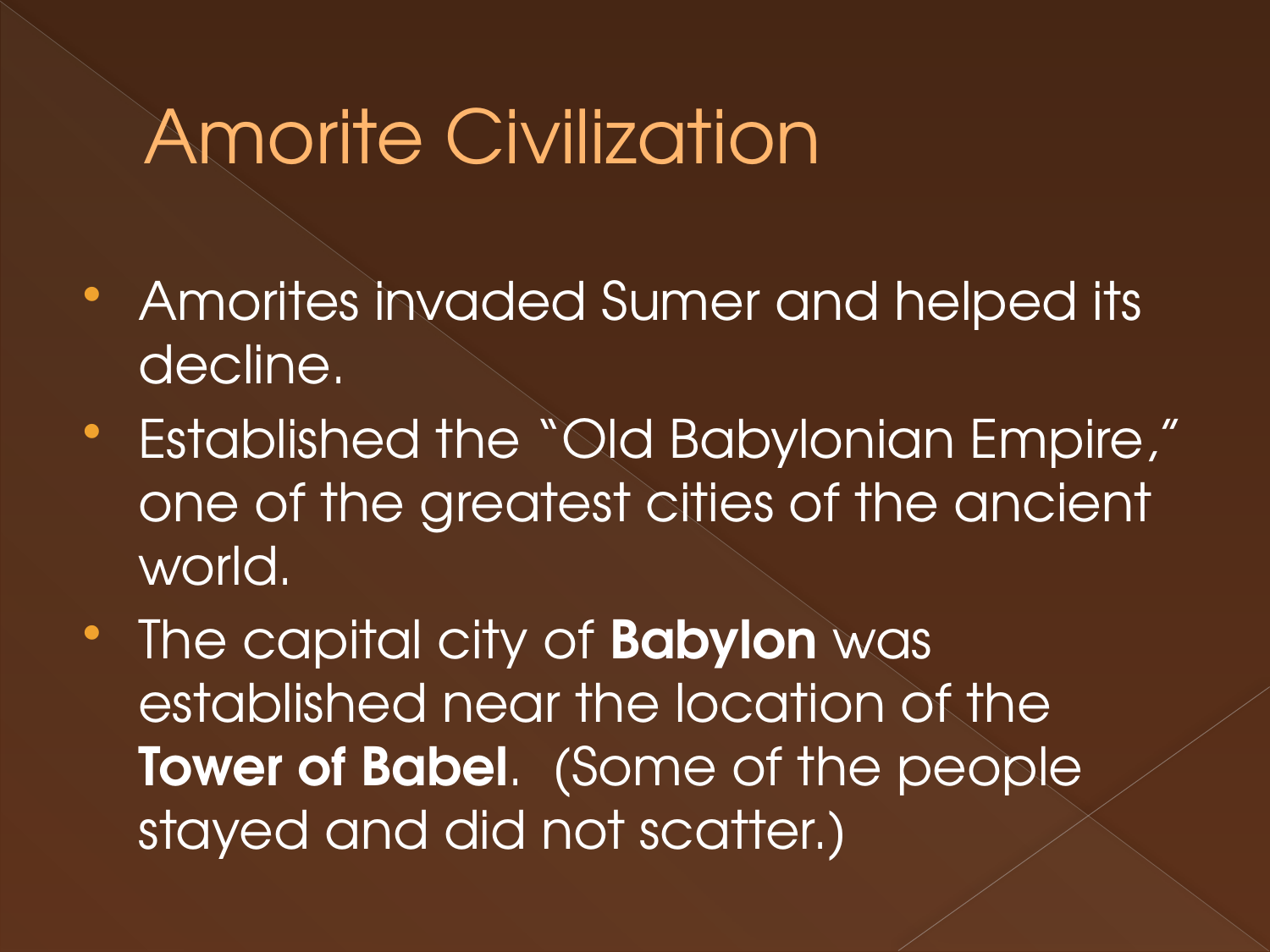

# Amorite Civilization
Amorites invaded Sumer and helped its decline.
Established the “Old Babylonian Empire,” one of the greatest cities of the ancient world.
The capital city of Babylon was established near the location of the Tower of Babel.  (Some of the people stayed and did not scatter.)